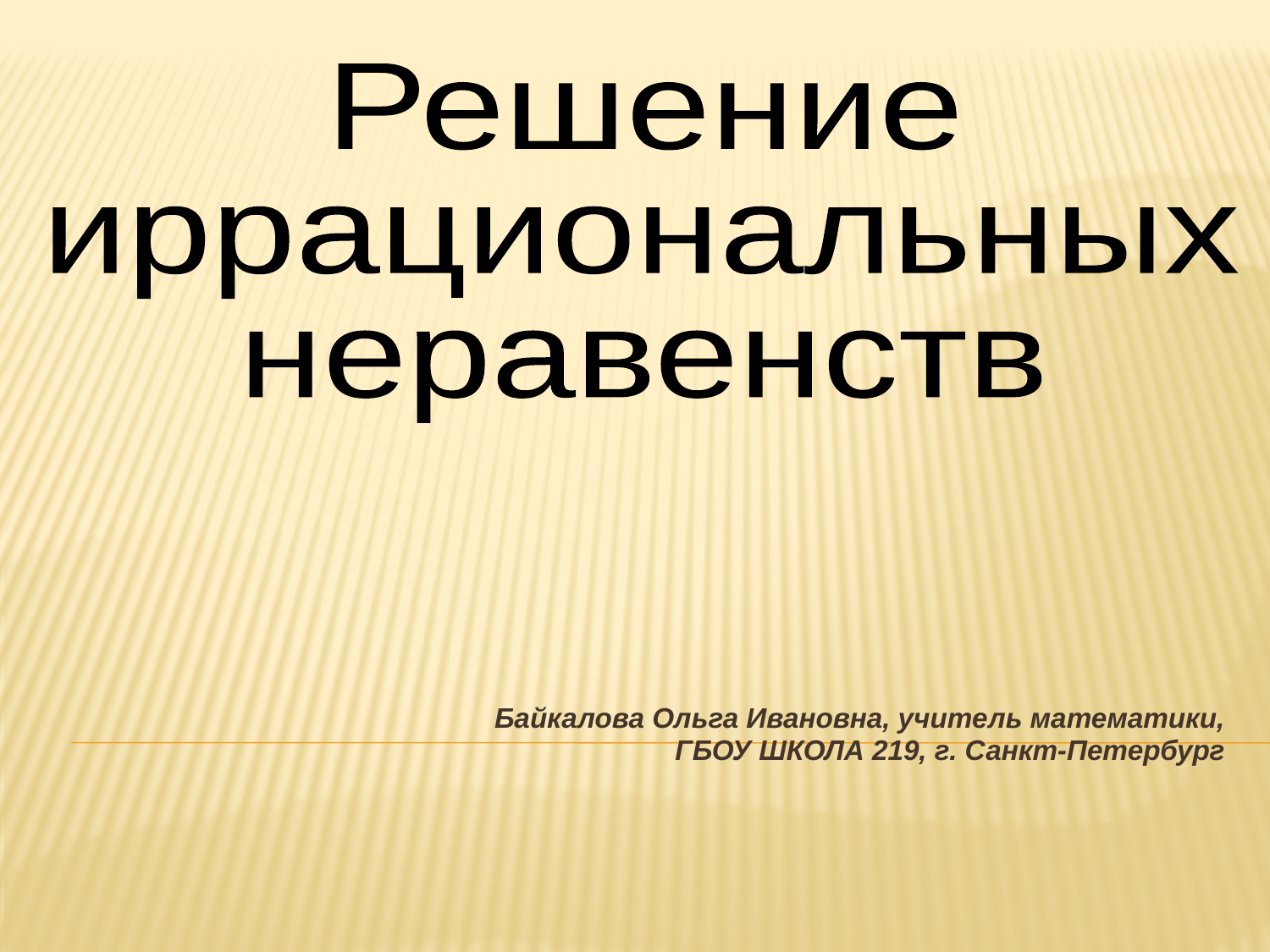

Решение
иррациональных
неравенств
Байкалова Ольга Ивановна, учитель математики,
ГБОУ ШКОЛА 219, г. Санкт-Петербург